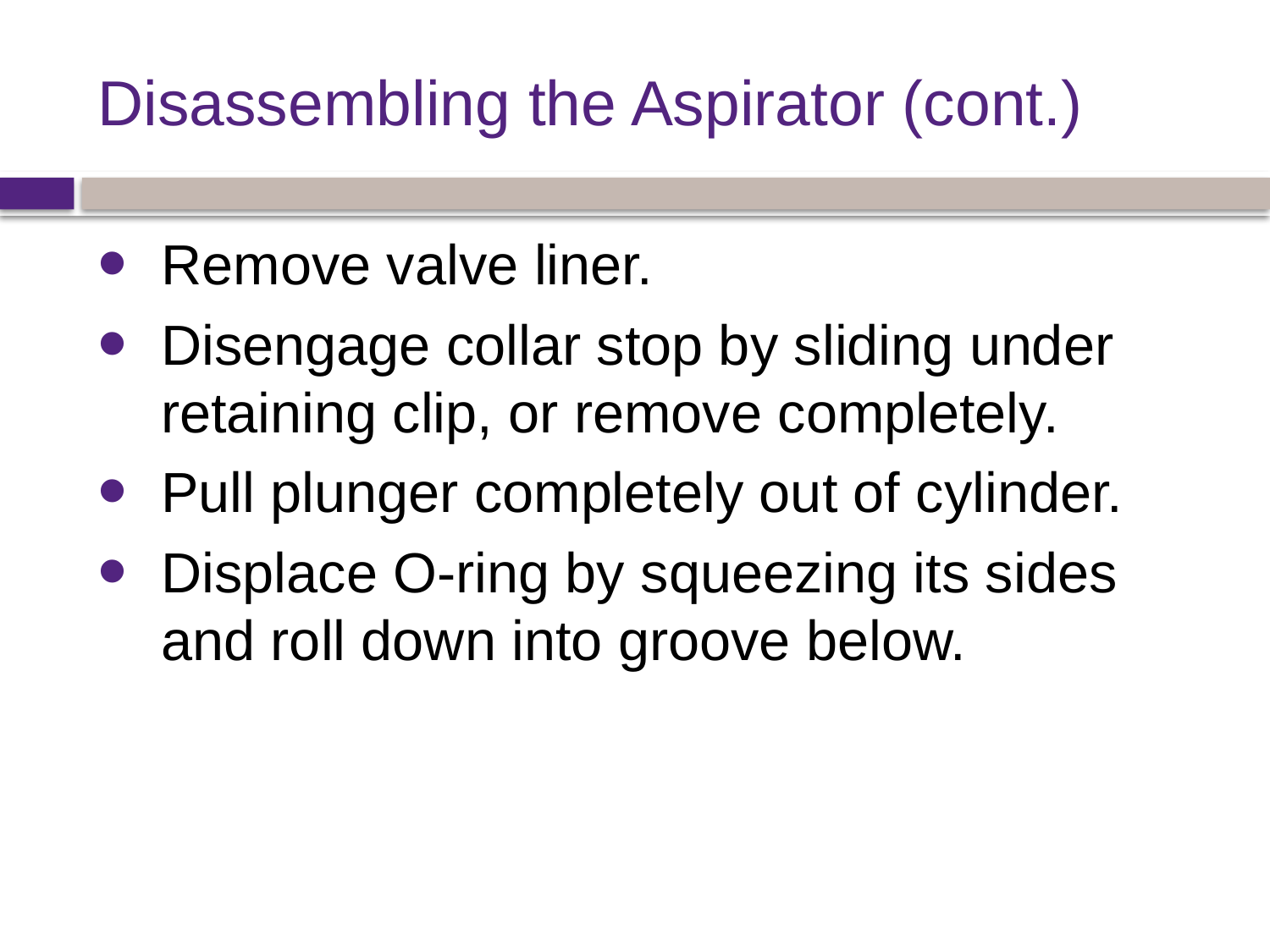

# Disassembling the Aspirator (cont.)
Remove valve liner.
Disengage collar stop by sliding under retaining clip, or remove completely.
Pull plunger completely out of cylinder.
Displace O-ring by squeezing its sides and roll down into groove below.